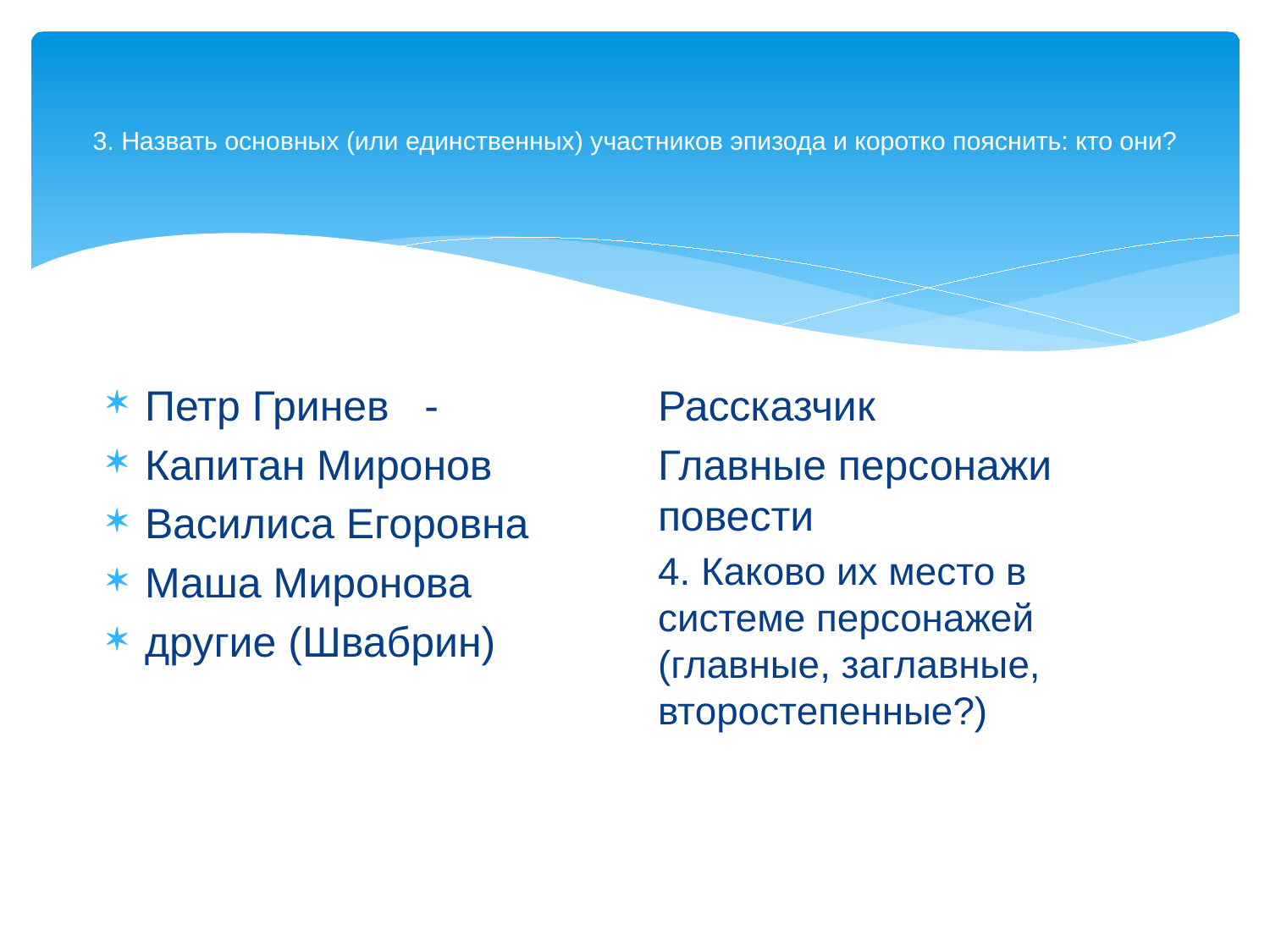

# 3. Назвать основных (или единственных) участников эпизода и коротко пояснить: кто они?
Петр Гринев   -
Капитан Миронов
Василиса Егоровна
Маша Миронова
другие (Швабрин)
Рассказчик
Главные персонажи повести
4. Каково их место в системе персонажей (главные, заглавные, второстепенные?)